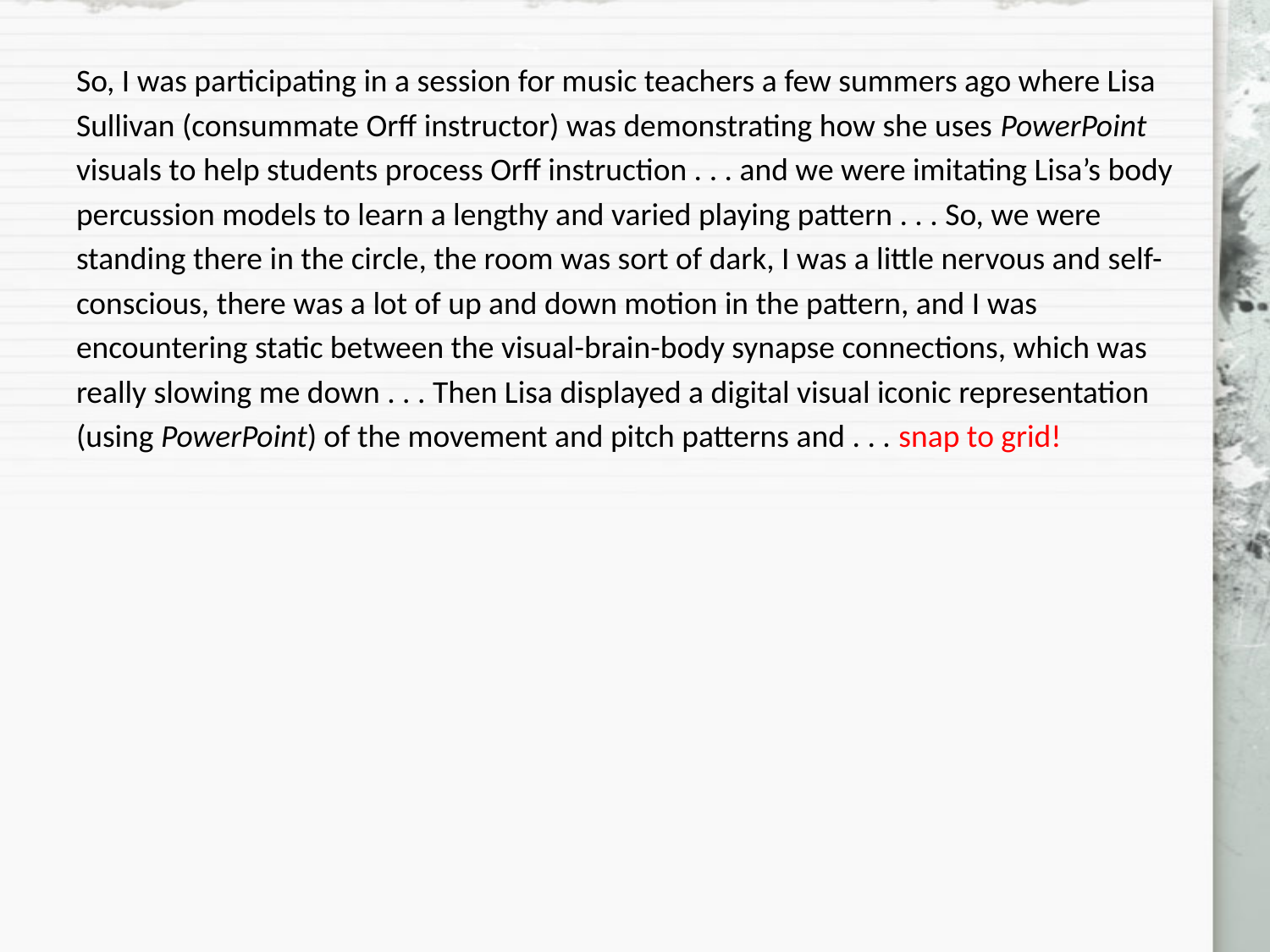

So, I was participating in a session for music teachers a few summers ago where Lisa
Sullivan (consummate Orff instructor) was demonstrating how she uses PowerPoint
visuals to help students process Orff instruction . . . and we were imitating Lisa’s body
percussion models to learn a lengthy and varied playing pattern . . . So, we were
standing there in the circle, the room was sort of dark, I was a little nervous and self-
conscious, there was a lot of up and down motion in the pattern, and I was
encountering static between the visual-brain-body synapse connections, which was
really slowing me down . . . Then Lisa displayed a digital visual iconic representation
(using PowerPoint) of the movement and pitch patterns and . . . snap to grid!